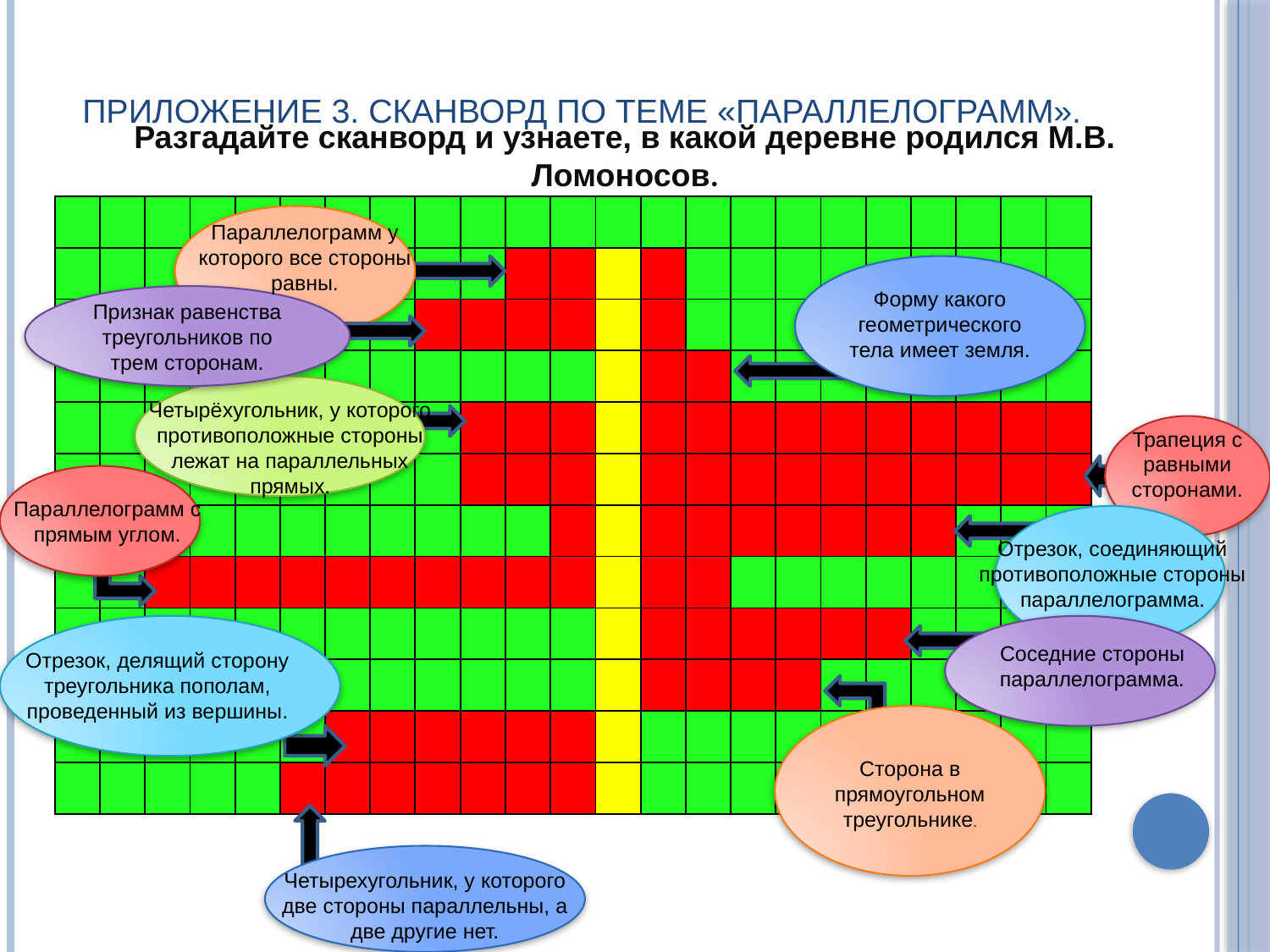

# Приложение 3. Сканворд по теме «Параллелограмм».
Разгадайте сканворд и узнаете, в какой деревне родился М.В. Ломоносов.
|  |  |  |  |  |  |  |  |  |  |  |  |  |  |  |  |  |  |  |  |  |  |  |
| --- | --- | --- | --- | --- | --- | --- | --- | --- | --- | --- | --- | --- | --- | --- | --- | --- | --- | --- | --- | --- | --- | --- |
|  |  |  |  |  |  |  |  |  |  |  |  |  |  |  |  |  |  |  |  |  |  |  |
|  |  |  |  |  |  |  |  |  |  |  |  |  |  |  |  |  |  |  |  |  |  |  |
|  |  |  |  |  |  |  |  |  |  |  |  |  |  |  |  |  |  |  |  |  |  |  |
|  |  |  |  |  |  |  |  |  |  |  |  |  |  |  |  |  |  |  |  |  |  |  |
|  |  |  |  |  |  |  |  |  |  |  |  |  |  |  |  |  |  |  |  |  |  |  |
|  |  |  |  |  |  |  |  |  |  |  |  |  |  |  |  |  |  |  |  |  |  |  |
|  |  |  |  |  |  |  |  |  |  |  |  |  |  |  |  |  |  |  |  |  |  |  |
|  |  |  |  |  |  |  |  |  |  |  |  |  |  |  |  |  |  |  |  |  |  |  |
|  |  |  |  |  |  |  |  |  |  |  |  |  |  |  |  |  |  |  |  |  |  |  |
|  |  |  |  |  |  |  |  |  |  |  |  |  |  |  |  |  |  |  |  |  |  |  |
|  |  |  |  |  |  |  |  |  |  |  |  |  |  |  |  |  |  |  |  |  |  |  |

Параллелограмм у которого все стороны равны.

Форму какого геометрического тела имеет земля.
Признак равенства треугольников по трем сторонам.

Четырёхугольник, у которого противоположные стороны лежат на параллельных прямых.

Трапеция с равными сторонами.

Параллелограмм с прямым углом.

Отрезок, соединяющий противоположные стороны параллелограмма.

Соседние стороны параллелограмма.
Отрезок, делящий сторону треугольника пополам, проведенный из вершины.

Сторона в прямоугольном треугольнике.

Четырехугольник, у которого две стороны параллельны, а две другие нет.